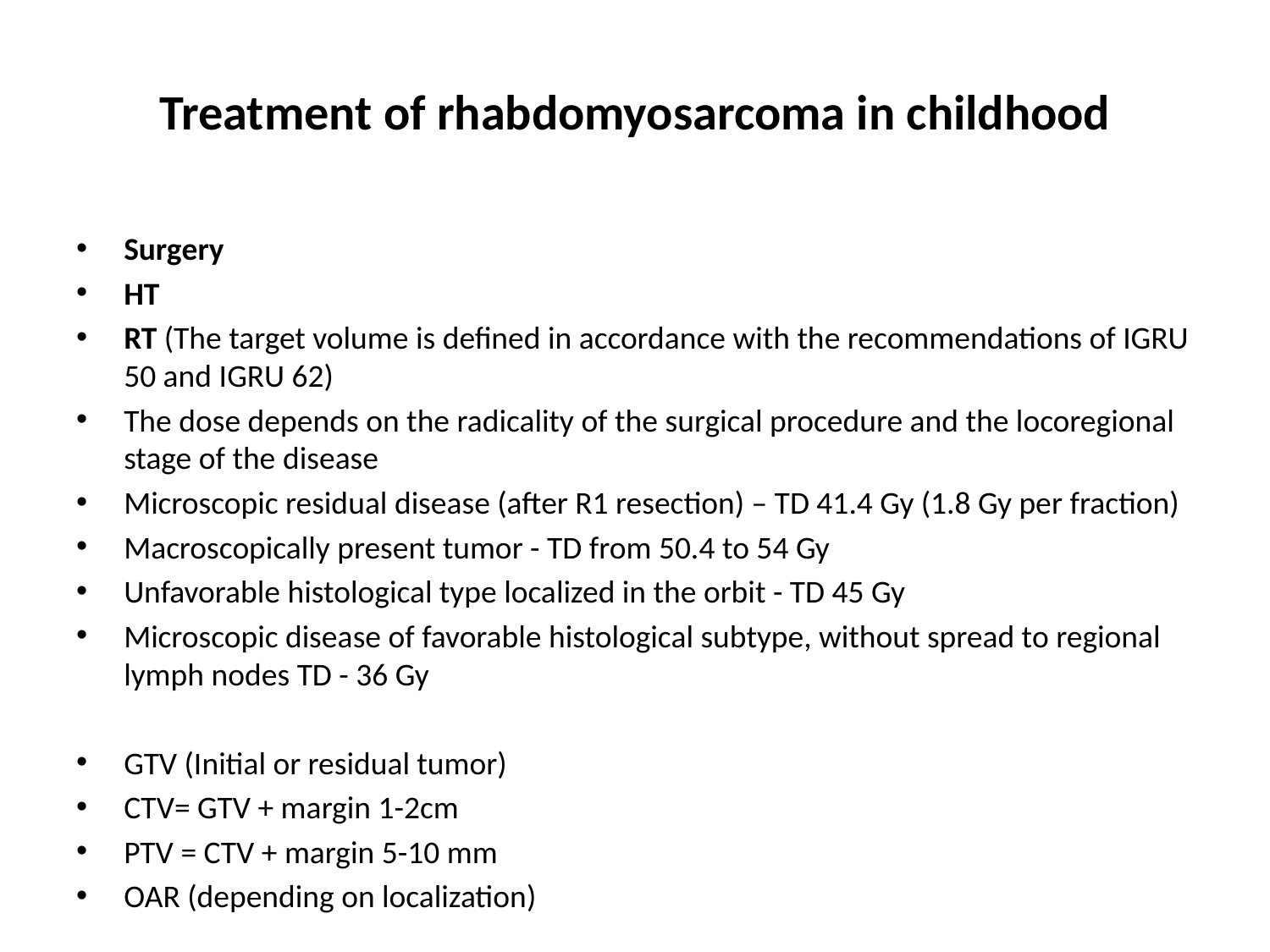

# Treatment of rhabdomyosarcoma in childhood
Surgery
HT
RT (The target volume is defined in accordance with the recommendations of IGRU 50 and IGRU 62)
The dose depends on the radicality of the surgical procedure and the locoregional stage of the disease
Microscopic residual disease (after R1 resection) – TD 41.4 Gy (1.8 Gy per fraction)
Macroscopically present tumor - TD from 50.4 to 54 Gy
Unfavorable histological type localized in the orbit - TD 45 Gy
Microscopic disease of favorable histological subtype, without spread to regional lymph nodes TD - 36 Gy

GTV (Initial or residual tumor)
CTV= GTV + margin 1-2cm
PTV = CTV + margin 5-10 mm
OAR (depending on localization)